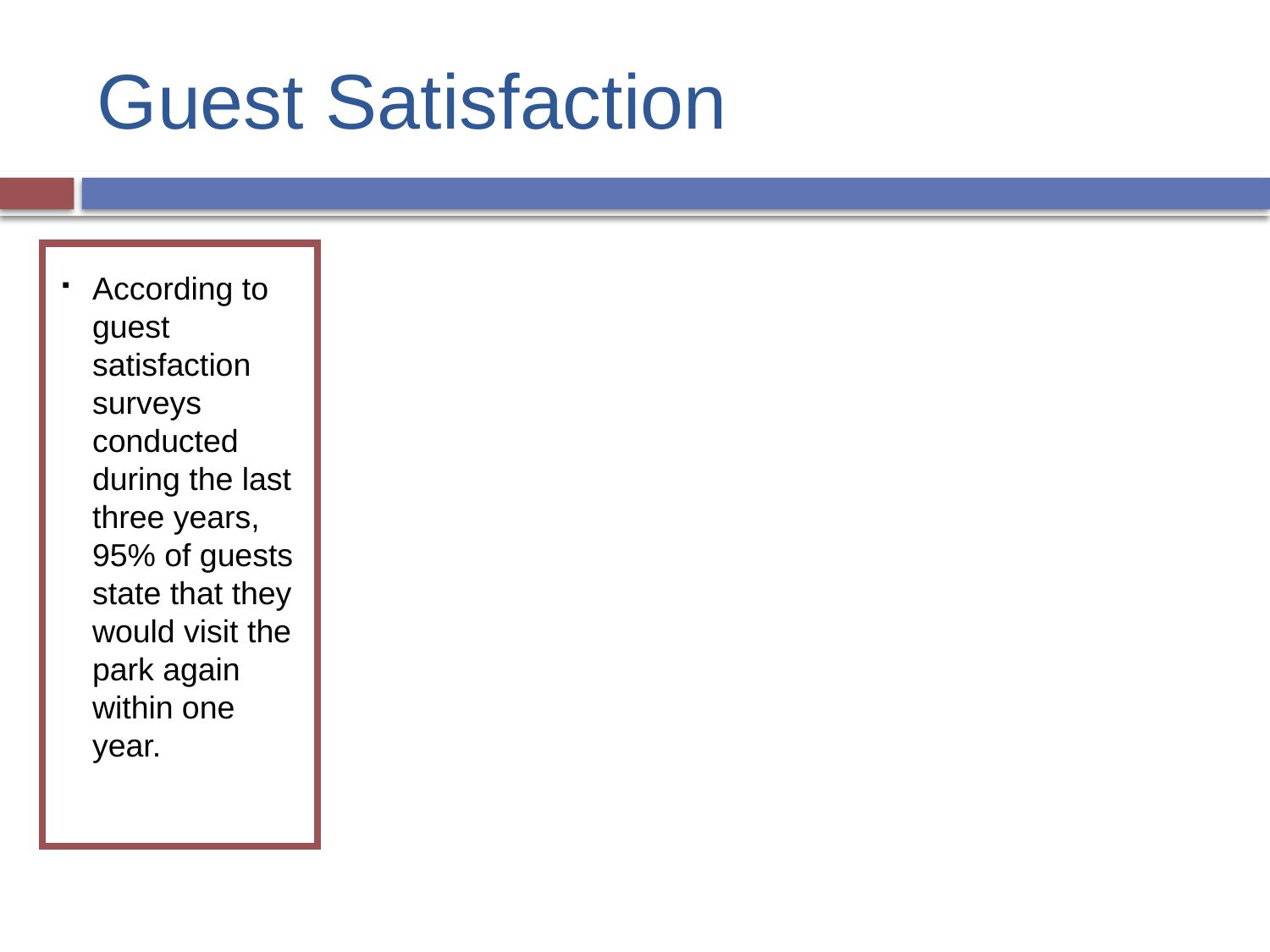

# Guest Satisfaction
According to guest satisfaction surveys conducted during the last three years, 95% of guests state that they would visit the park again within one year.